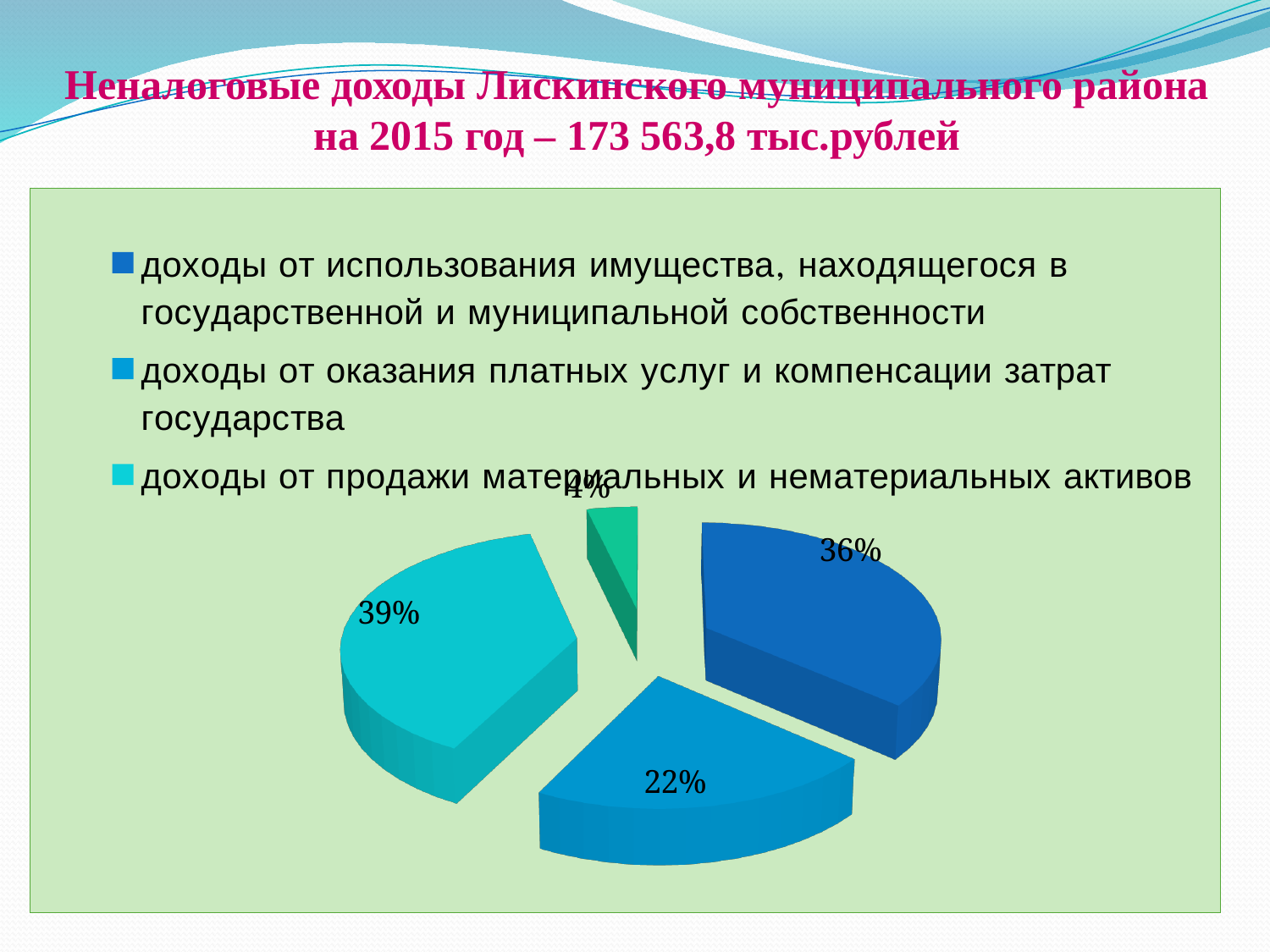

# Неналоговые доходы Лискинского муниципального района на 2015 год – 173 563,8 тыс.рублей

[unsupported chart]